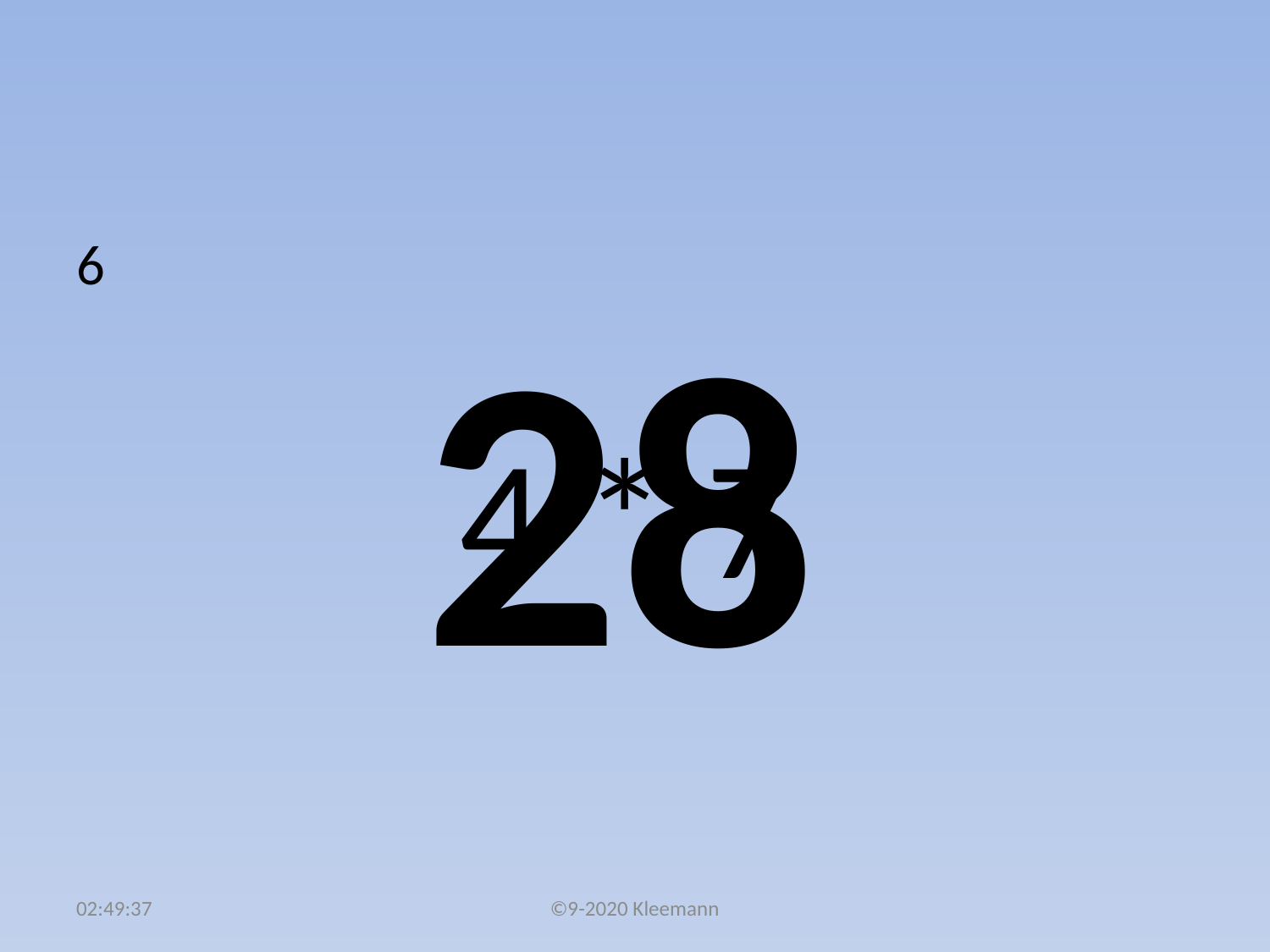

#
6

          4 * 7
28
02:49:37
©9-2020 Kleemann